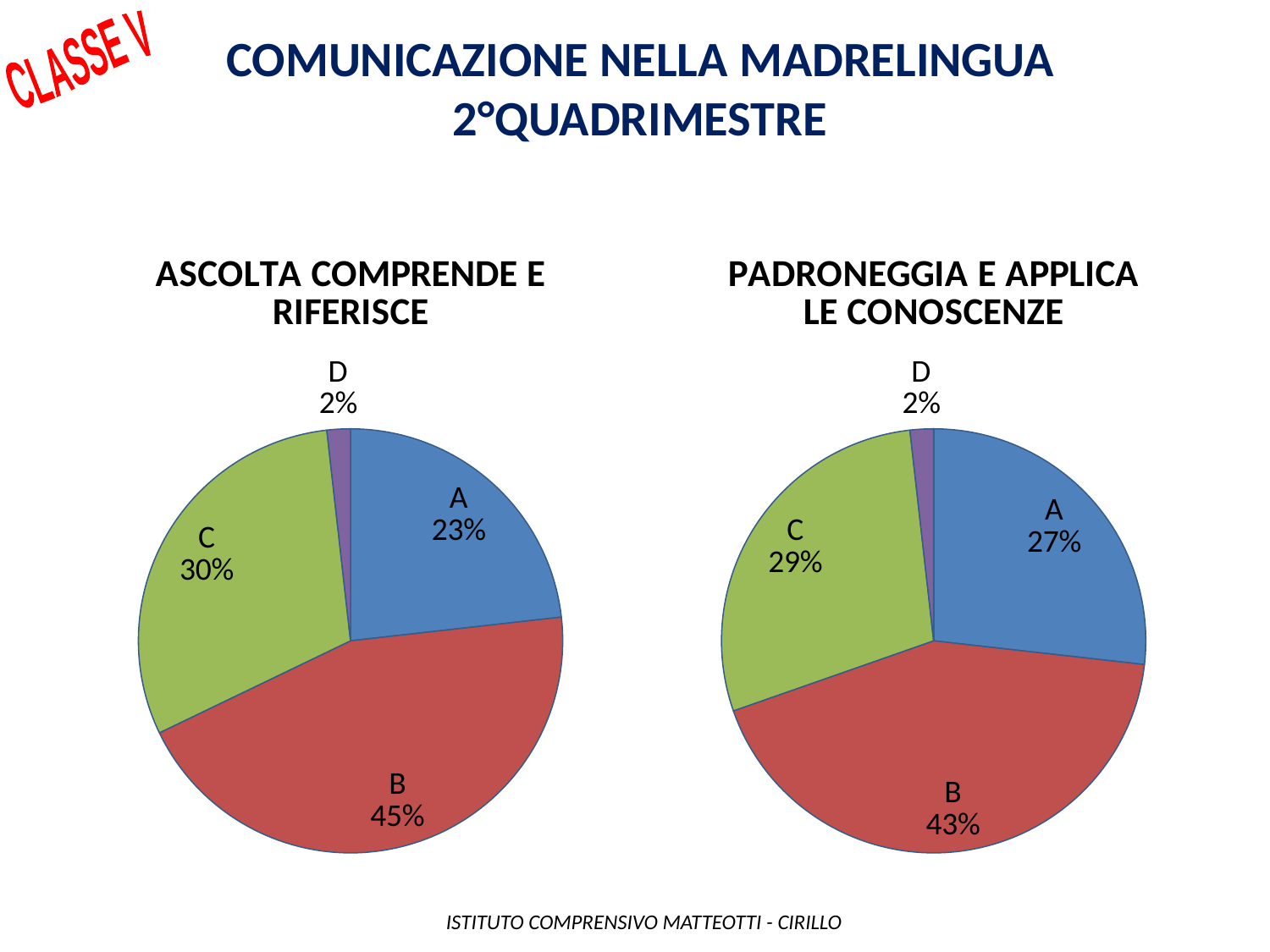

Comunicazione nella madrelingua
2°QUADRIMESTRE
CLASSE V

### Chart: ASCOLTA COMPRENDE E RIFERISCE

| Category |  |
|---|---|
| A | 13.0 |
| B | 25.0 |
| C | 17.0 |
| D | 1.0 |

### Chart: PADRONEGGIA E APPLICA LE CONOSCENZE

| Category |  |
|---|---|
| A | 15.0 |
| B | 24.0 |
| C | 16.0 |
| D | 1.0 |
 ISTITUTO COMPRENSIVO MATTEOTTI - CIRILLO